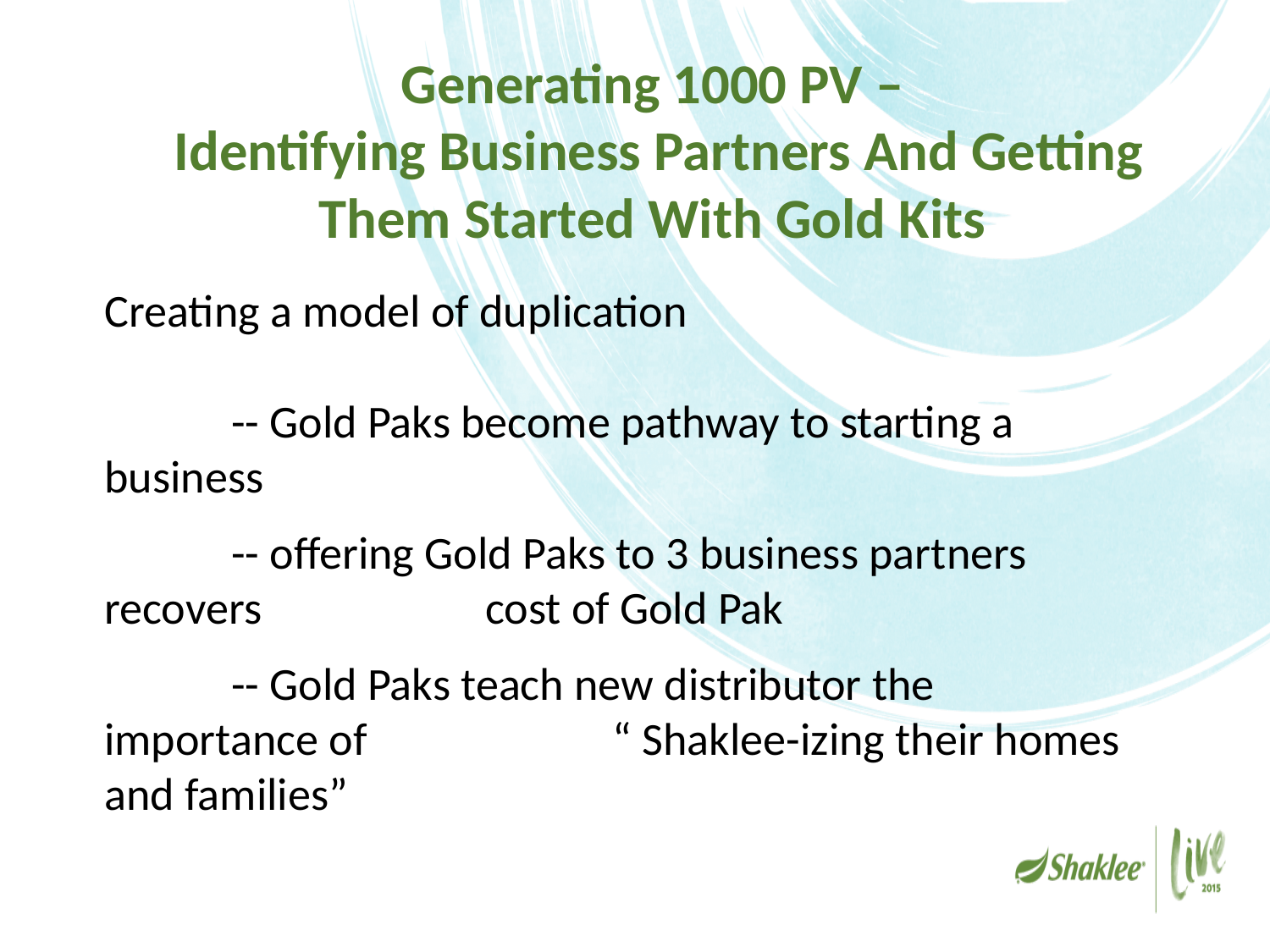

# Generating 1000 PV – Identifying Business Partners And Getting Them Started With Gold Kits
Creating a model of duplication

	-- Gold Paks become pathway to starting a business

	-- offering Gold Paks to 3 business partners recovers 		cost of Gold Pak

	-- Gold Paks teach new distributor the importance of 		“ Shaklee-izing their homes and families”